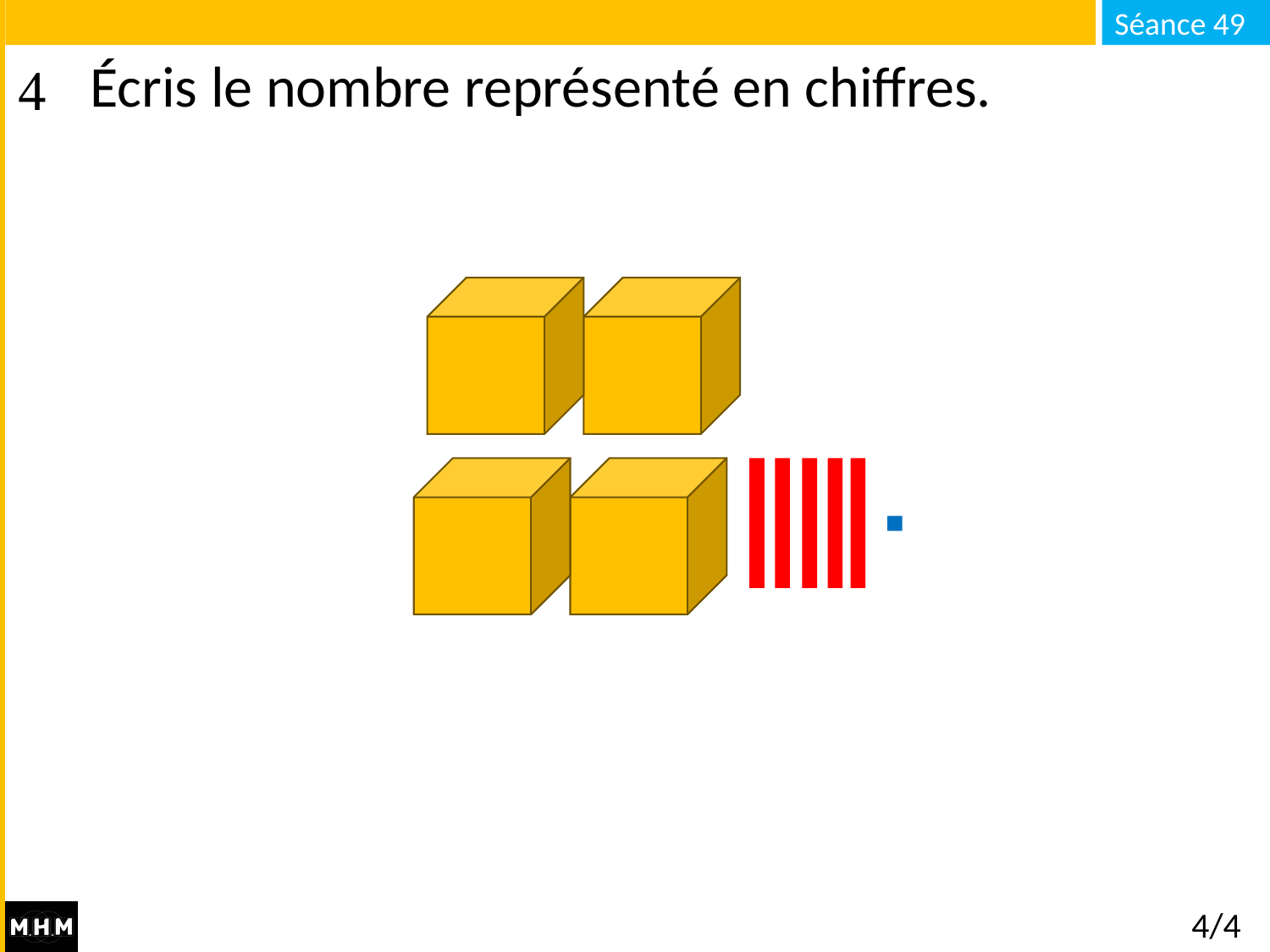

# Écris le nombre représenté en chiffres.

4/4